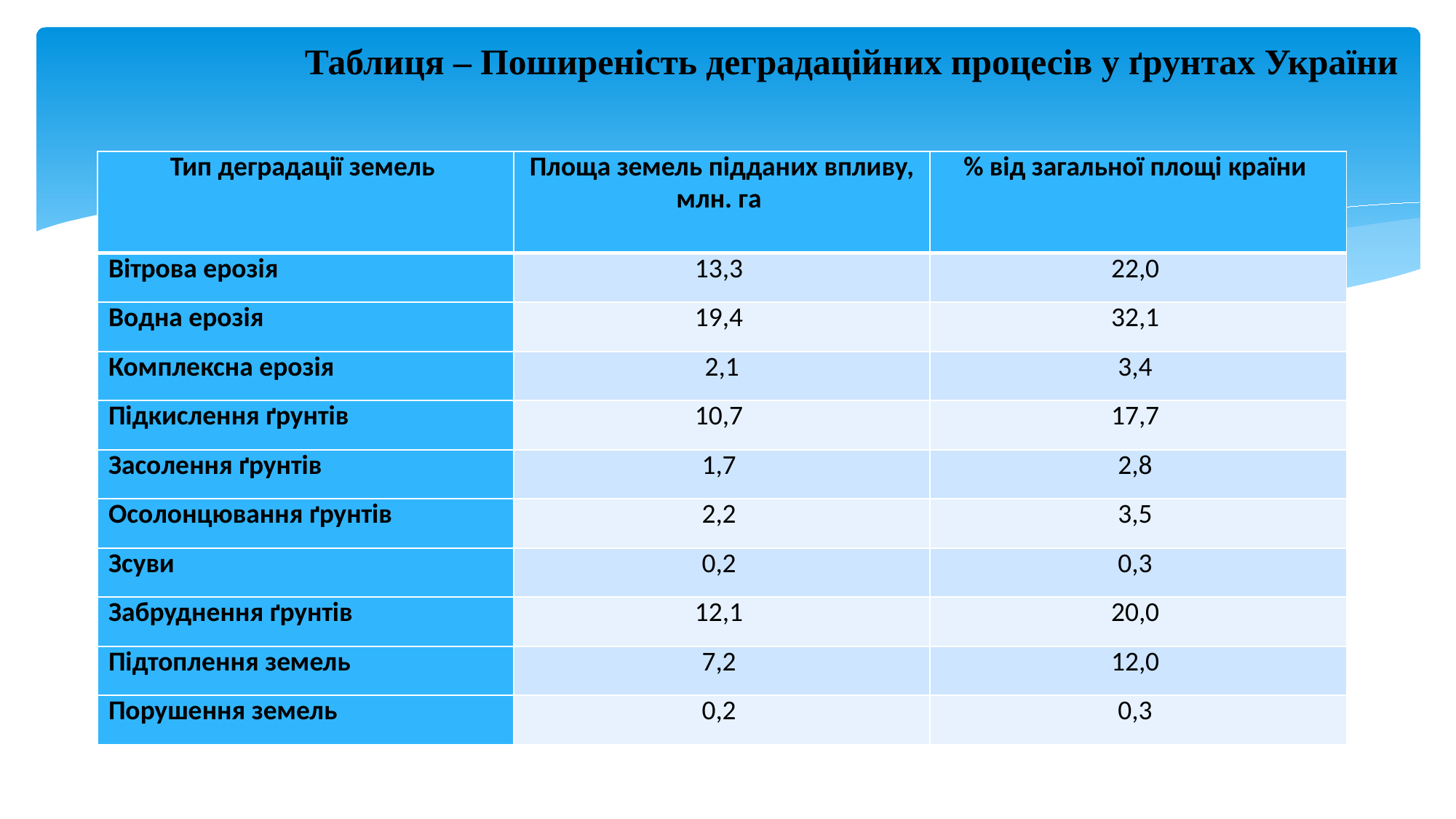

# Таблиця – Поширеність деградаційних процесів у ґрунтах України
| Тип деградації земель | Площа земель підданих впливу, млн. га | % від загальної площі країни |
| --- | --- | --- |
| Вітрова ерозія | 13,3 | 22,0 |
| Водна ерозія | 19,4 | 32,1 |
| Комплексна ерозія | 2,1 | 3,4 |
| Підкислення ґрунтів | 10,7 | 17,7 |
| Засолення ґрунтів | 1,7 | 2,8 |
| Осолонцювання ґрунтів | 2,2 | 3,5 |
| Зсуви | 0,2 | 0,3 |
| Забруднення ґрунтів | 12,1 | 20,0 |
| Підтоплення земель | 7,2 | 12,0 |
| Порушення земель | 0,2 | 0,3 |